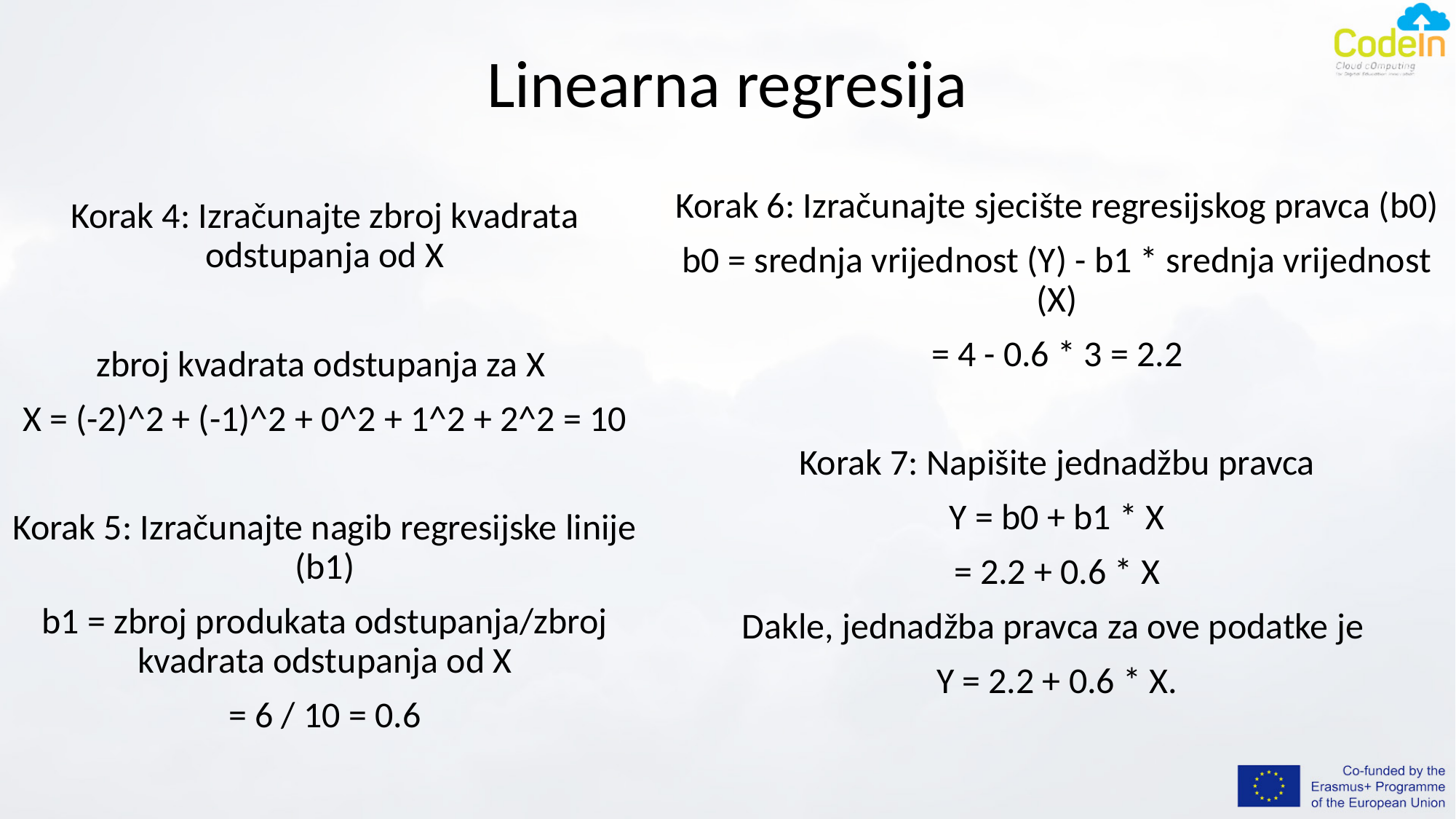

# Linearna regresija
Korak 6: Izračunajte sjecište regresijskog pravca (b0)
b0 = srednja vrijednost (Y) - b1 * srednja vrijednost (X)
= 4 - 0.6 * 3 = 2.2

Korak 7: Napišite jednadžbu pravca
Y = b0 + b1 * X
= 2.2 + 0.6 * X
Dakle, jednadžba pravca za ove podatke je
Y = 2.2 + 0.6 * X.
Korak 4: Izračunajte zbroj kvadrata odstupanja od X

zbroj kvadrata odstupanja za X
X = (-2)^2 + (-1)^2 + 0^2 + 1^2 + 2^2 = 10

Korak 5: Izračunajte nagib regresijske linije (b1)
b1 = zbroj produkata odstupanja/zbroj kvadrata odstupanja od X
= 6 / 10 = 0.6